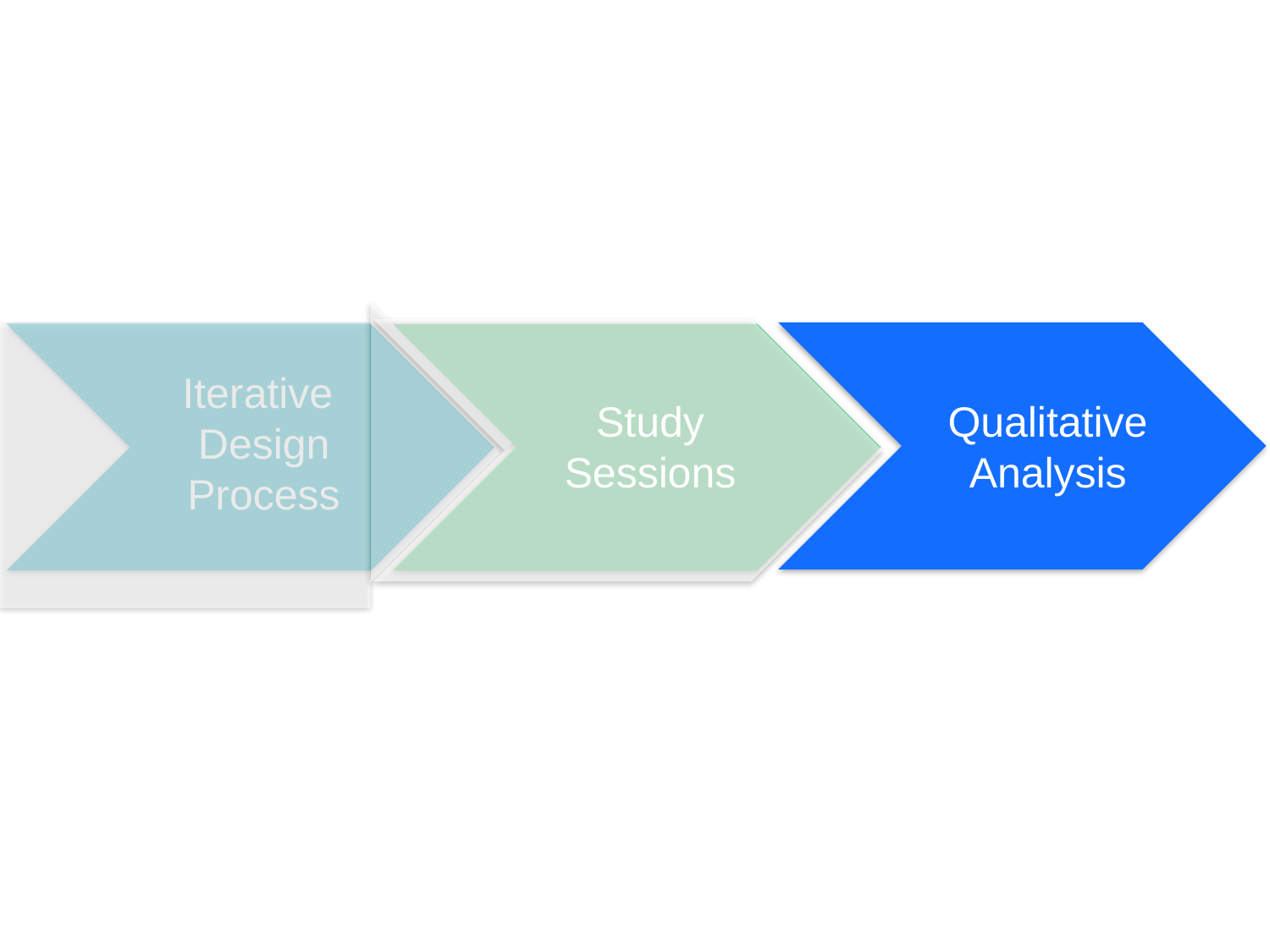

Iterative
Design
Process

Study
Sessions
Qualitative
Analysis